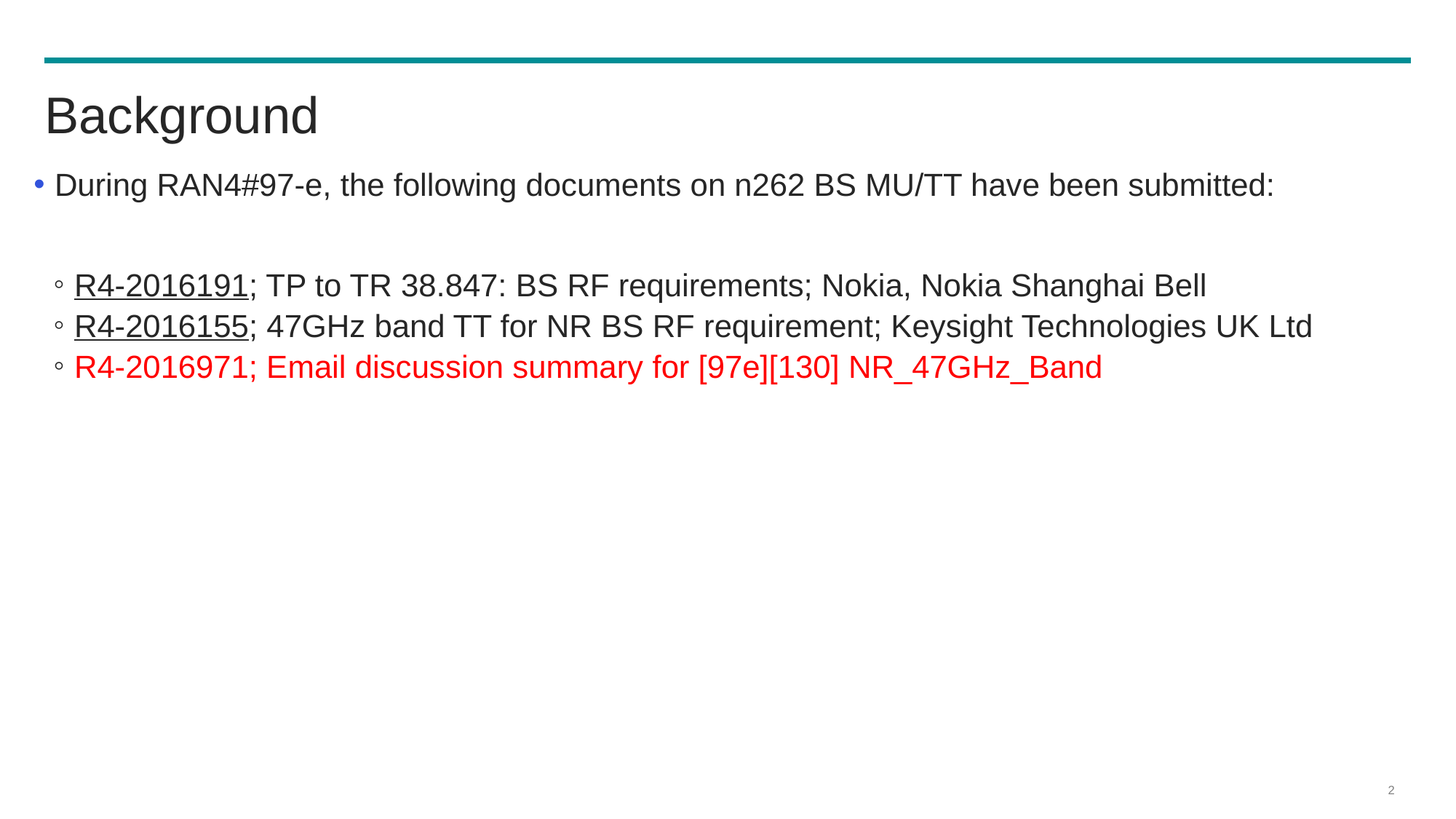

# Background
During RAN4#97-e, the following documents on n262 BS MU/TT have been submitted:

R4-2016191; TP to TR 38.847: BS RF requirements; Nokia, Nokia Shanghai Bell
R4-2016155; 47GHz band TT for NR BS RF requirement; Keysight Technologies UK Ltd
R4-2016971; Email discussion summary for [97e][130] NR_47GHz_Band